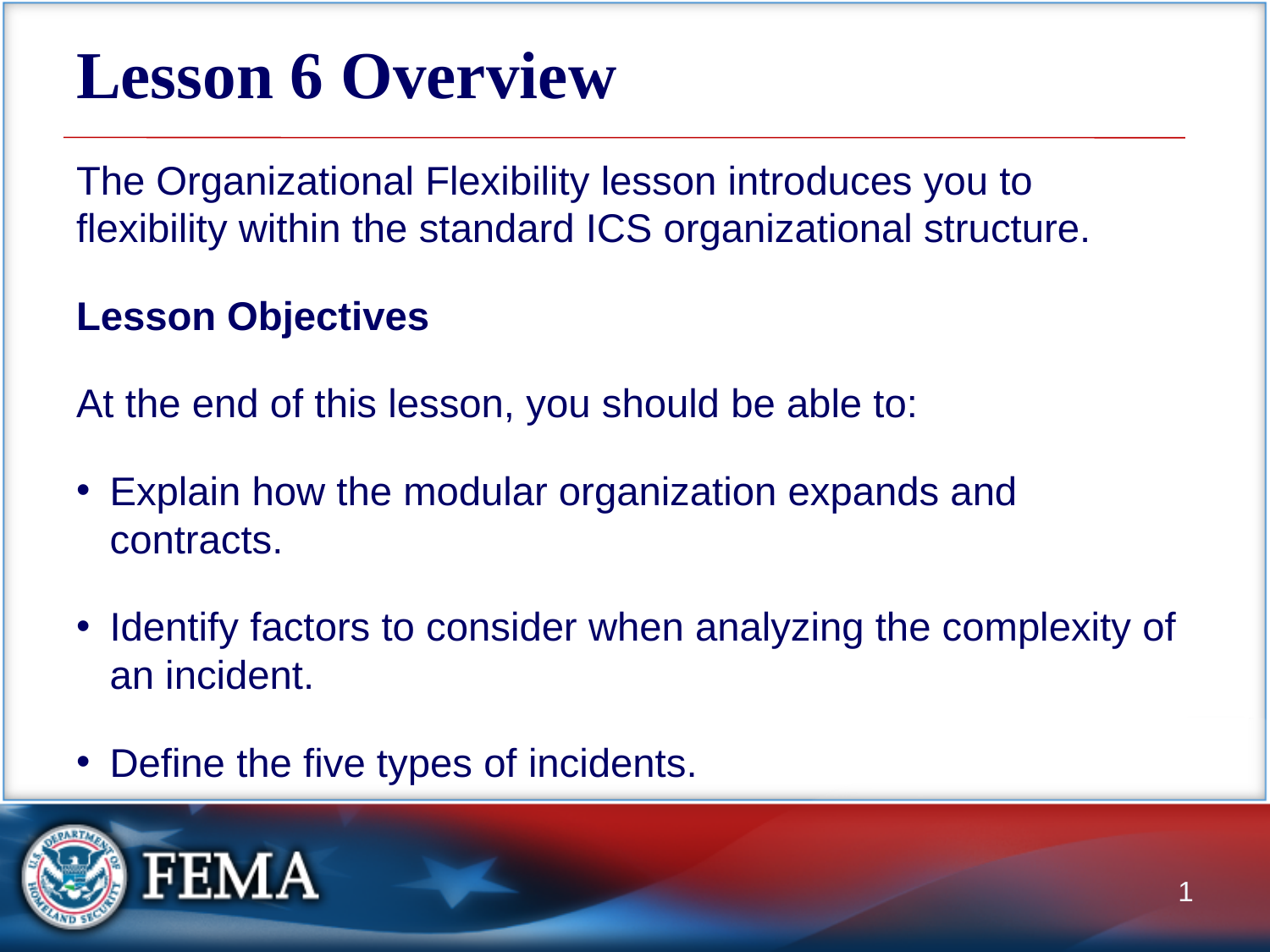

# Lesson 6 Overview
The Organizational Flexibility lesson introduces you to flexibility within the standard ICS organizational structure.
Lesson Objectives
At the end of this lesson, you should be able to:
Explain how the modular organization expands and contracts.
Identify factors to consider when analyzing the complexity of an incident.
Define the five types of incidents.
1